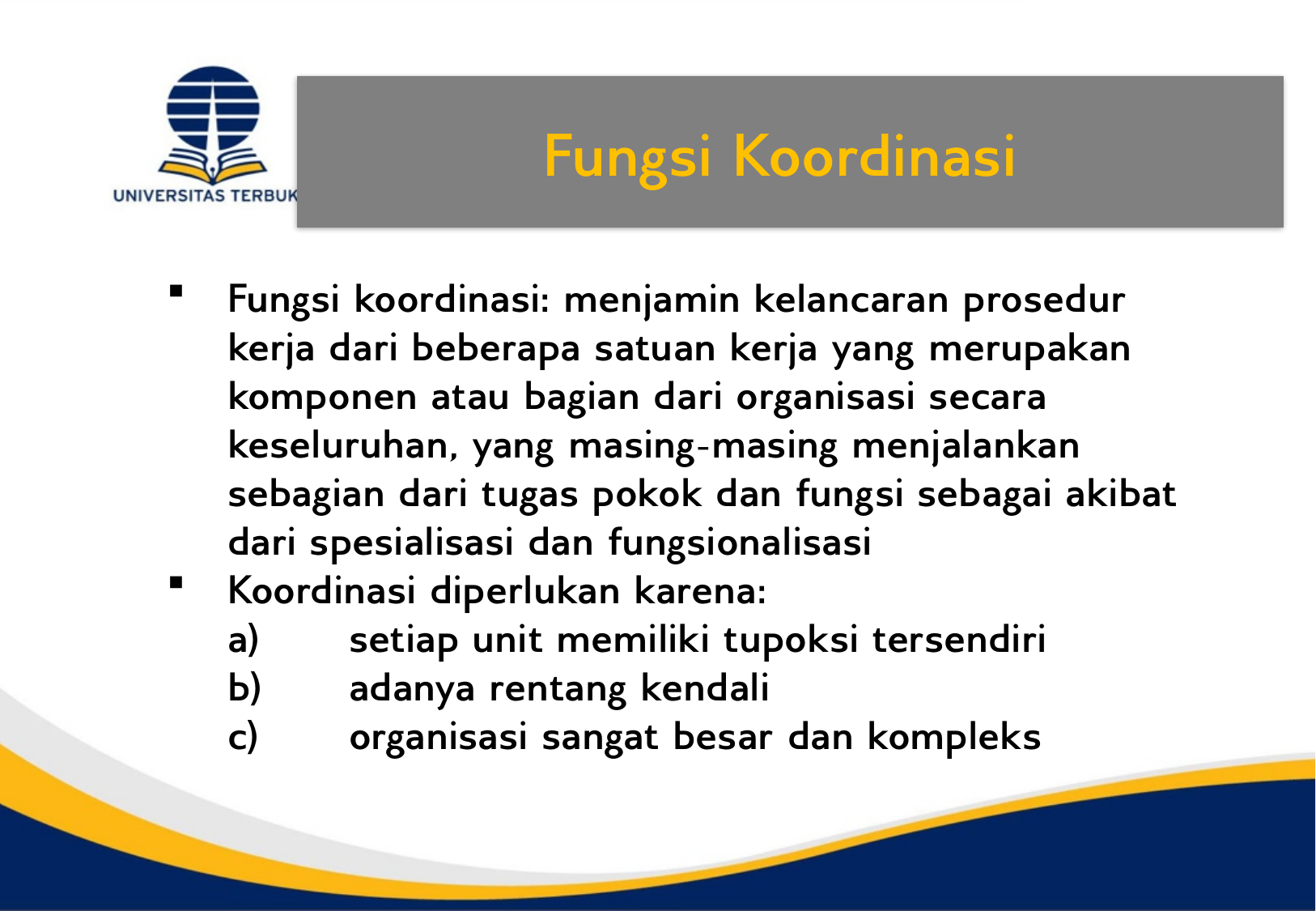

Fungsi Koordinasi
Fungsi koordinasi: menjamin kelancaran prosedur kerja dari beberapa satuan kerja yang merupakan komponen atau bagian dari organisasi secara keseluruhan, yang masing-masing menjalankan sebagian dari tugas pokok dan fungsi sebagai akibat dari spesialisasi dan fungsionalisasi
Koordinasi diperlukan karena:
	a)	setiap unit memiliki tupoksi tersendiri
	b)	adanya rentang kendali
	c)	organisasi sangat besar dan kompleks